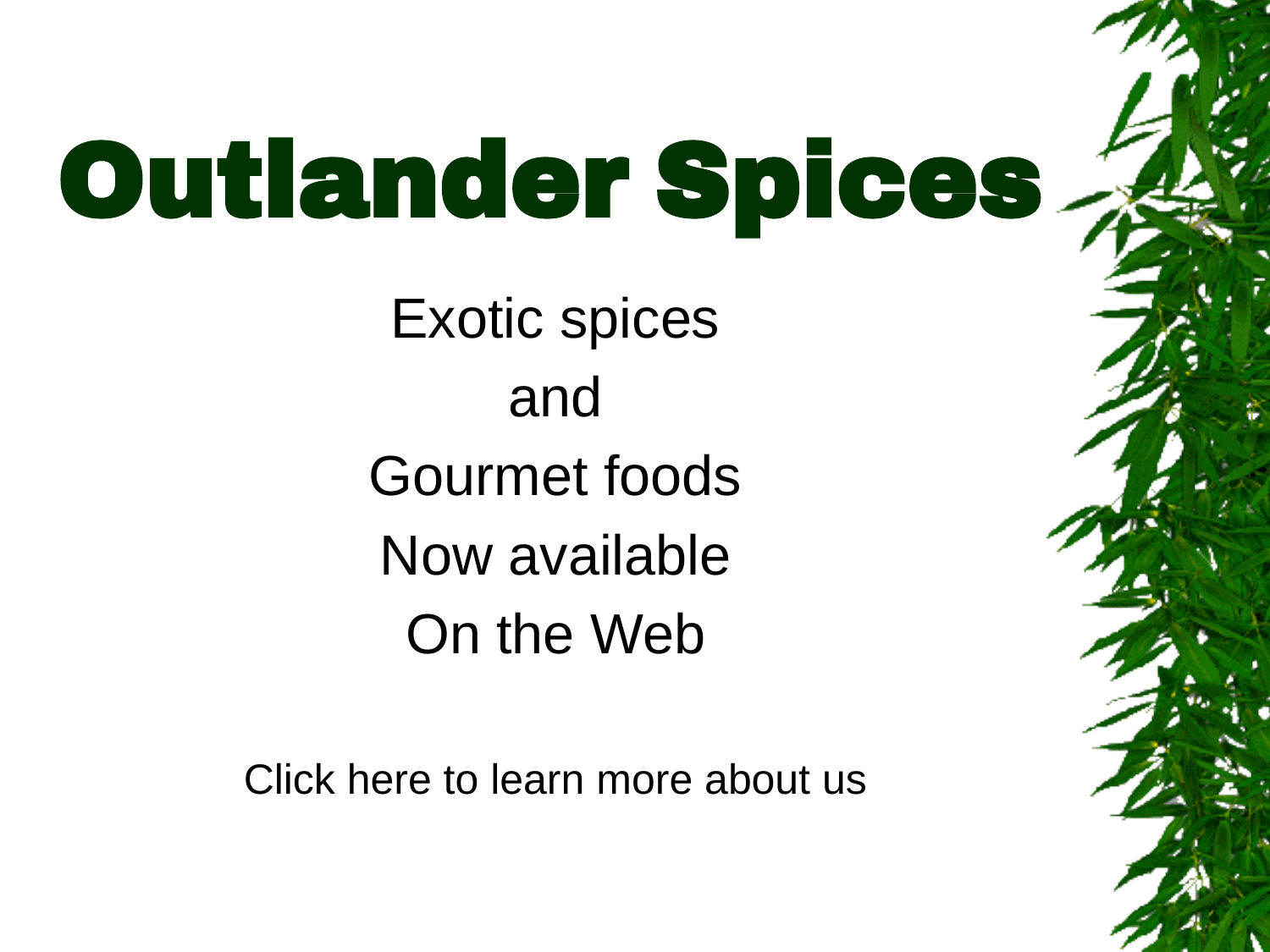

# Outlander Spices
Exotic spices
and
Gourmet foods
Now available
On the Web

Click here to learn more about us